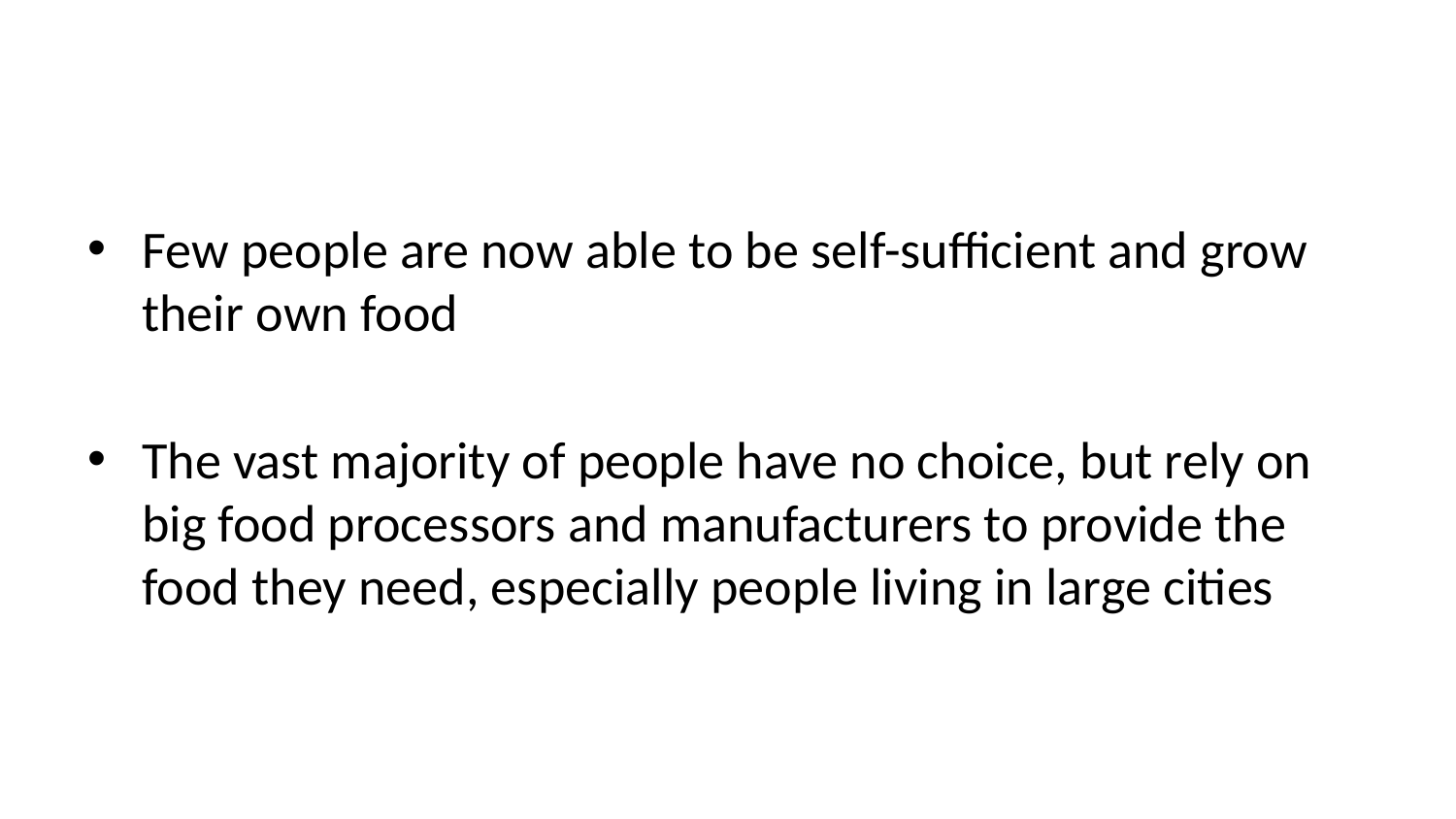

Few people are now able to be self-sufficient and grow their own food

The vast majority of people have no choice, but rely on big food processors and manufacturers to provide the food they need, especially people living in large cities